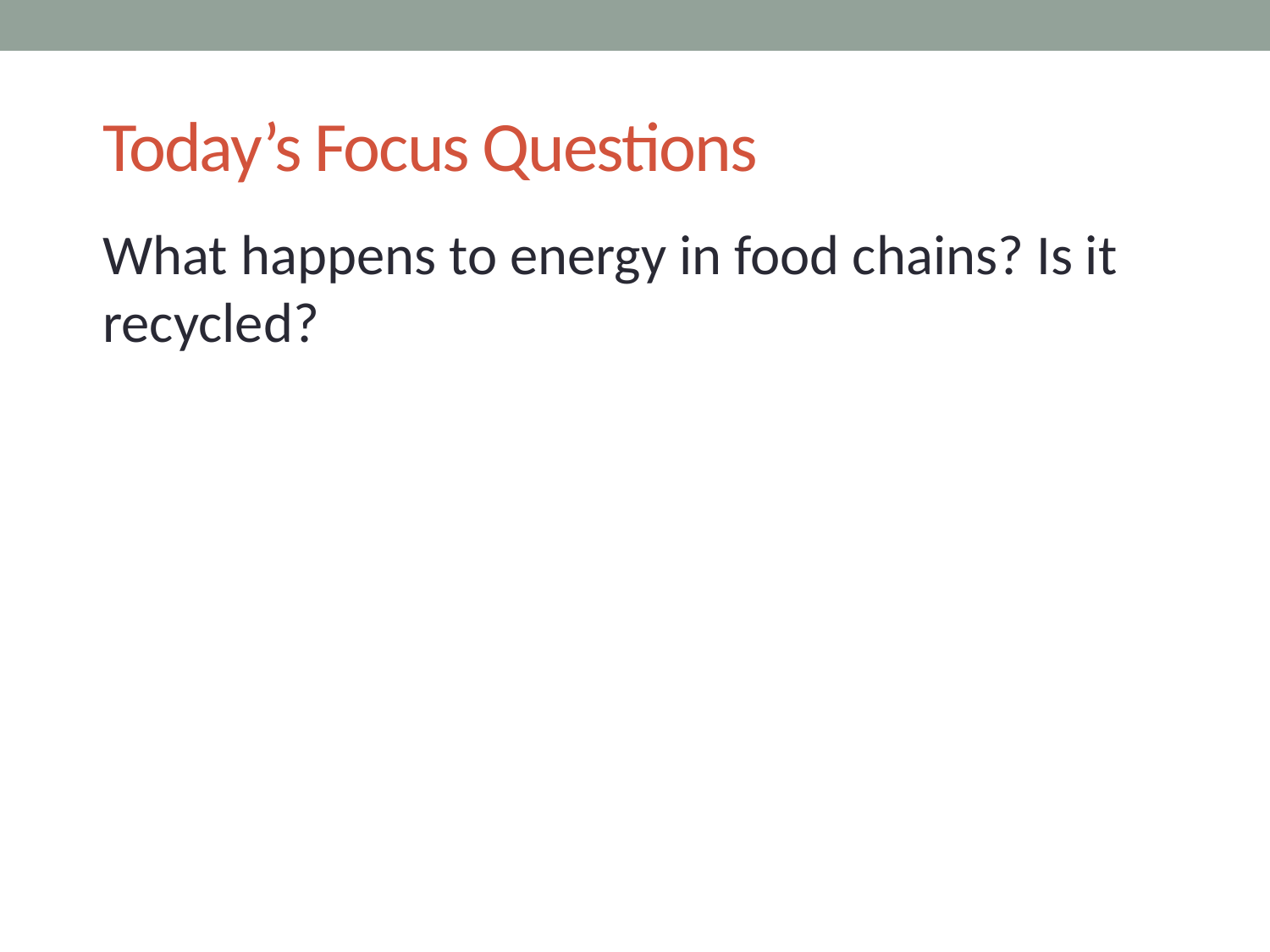

# Today’s Focus Questions
What happens to energy in food chains? Is it recycled?